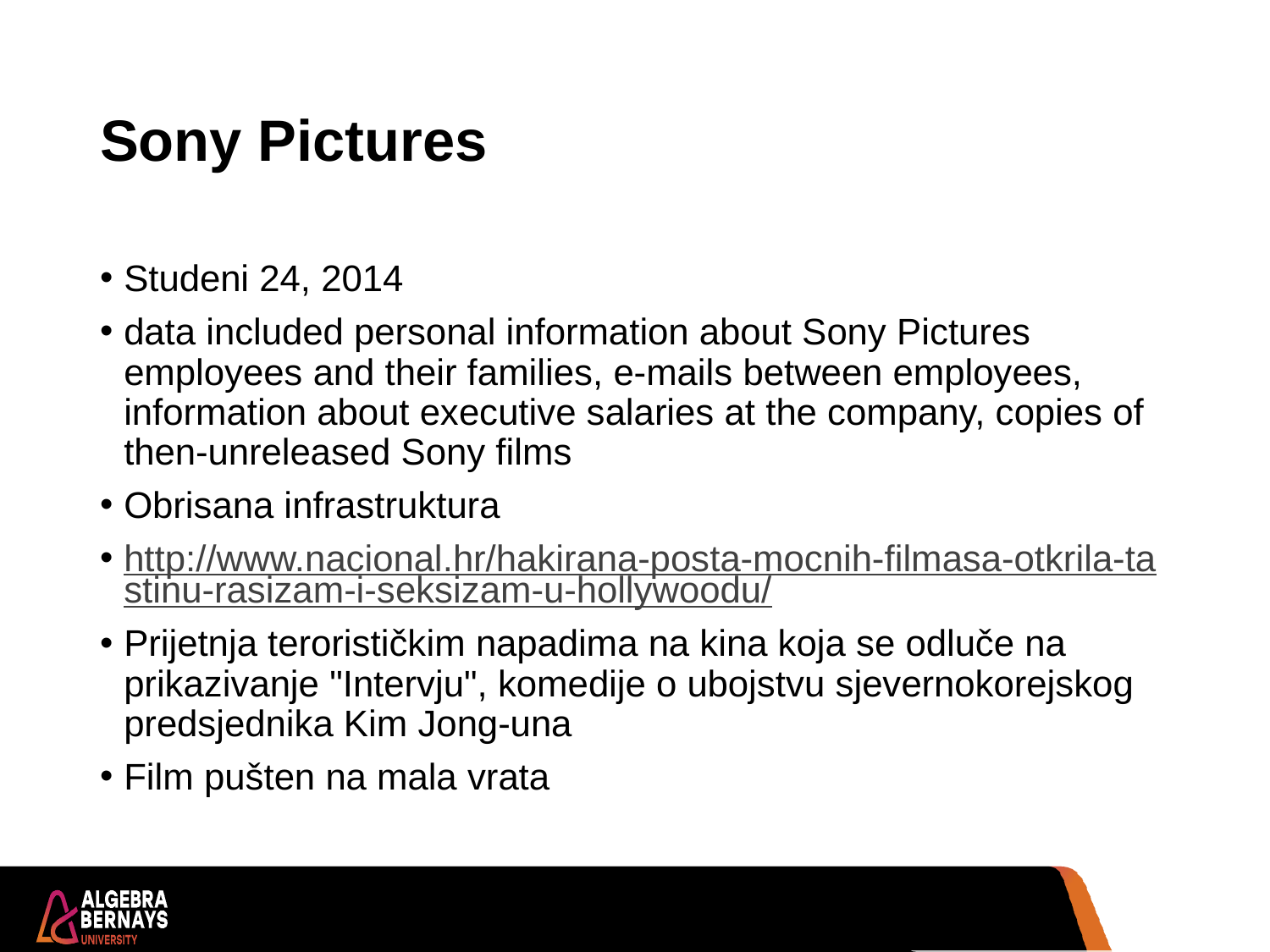

# Sony Pictures
Studeni 24, 2014
data included personal information about Sony Pictures employees and their families, e-mails between employees, information about executive salaries at the company, copies of then-unreleased Sony films
Obrisana infrastruktura
http://www.nacional.hr/hakirana-posta-mocnih-filmasa-otkrila-tastinu-rasizam-i-seksizam-u-hollywoodu/
Prijetnja terorističkim napadima na kina koja se odluče na prikazivanje "Intervju", komedije o ubojstvu sjevernokorejskog predsjednika Kim Jong-una
Film pušten na mala vrata